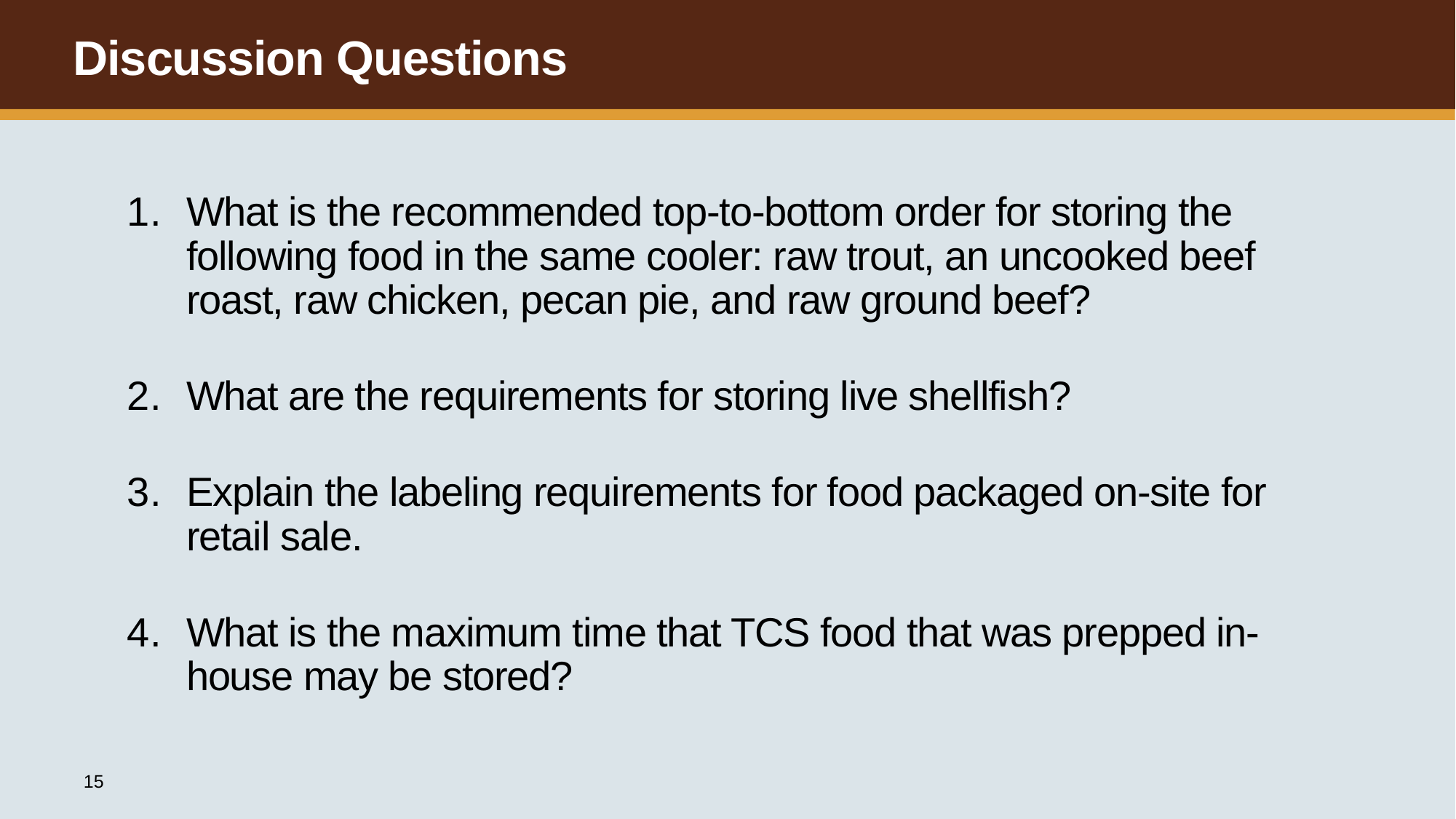

What is the recommended top-to-bottom order for storing the following food in the same cooler: raw trout, an uncooked beef roast, raw chicken, pecan pie, and raw ground beef?
What are the requirements for storing live shellfish?
Explain the labeling requirements for food packaged on-site for retail sale.
What is the maximum time that TCS food that was prepped in-house may be stored?
15